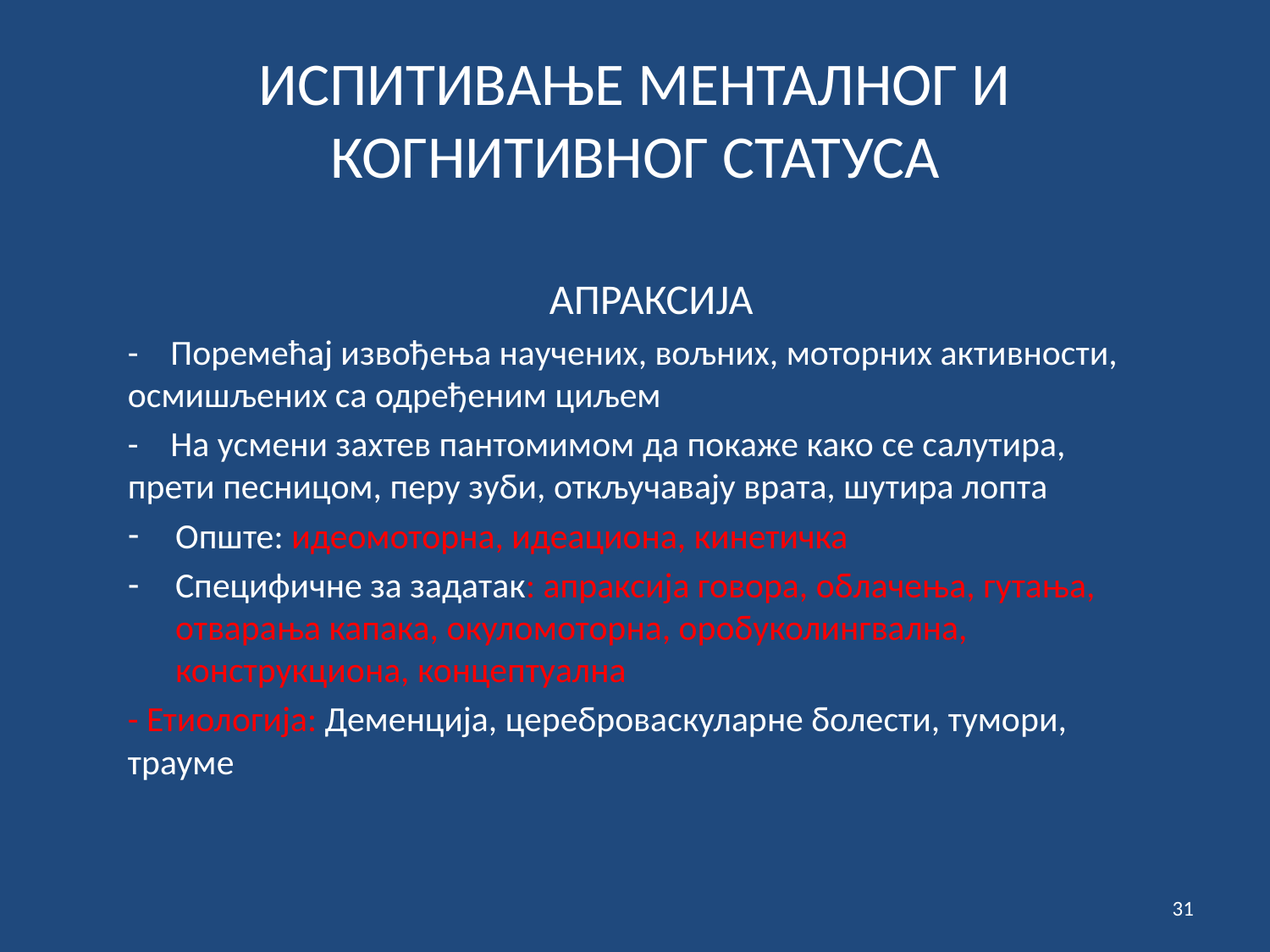

# ИСПИТИВАЊЕ МЕНТАЛНОГ И КОГНИТИВНОГ СТАТУСА

   АПРАКСИЈА
-    Поремећај извођења научених, вољних, моторних активности, осмишљених са одређеним циљем
-    На усмени зaхтев пантомимом да покаже како се салутира, прети песницом, перу зуби, откључавају врата, шутира лопта
Опште: идеомоторна, идеациона, кинетичка
Специфичне за задатак: апраксија говора, облачења, гутања, отварања капака, окуломоторна, оробуколингвална, конструкциона, концептуална
- Етиологија: Деменција, цереброваскуларне болести, тумори, трауме
31